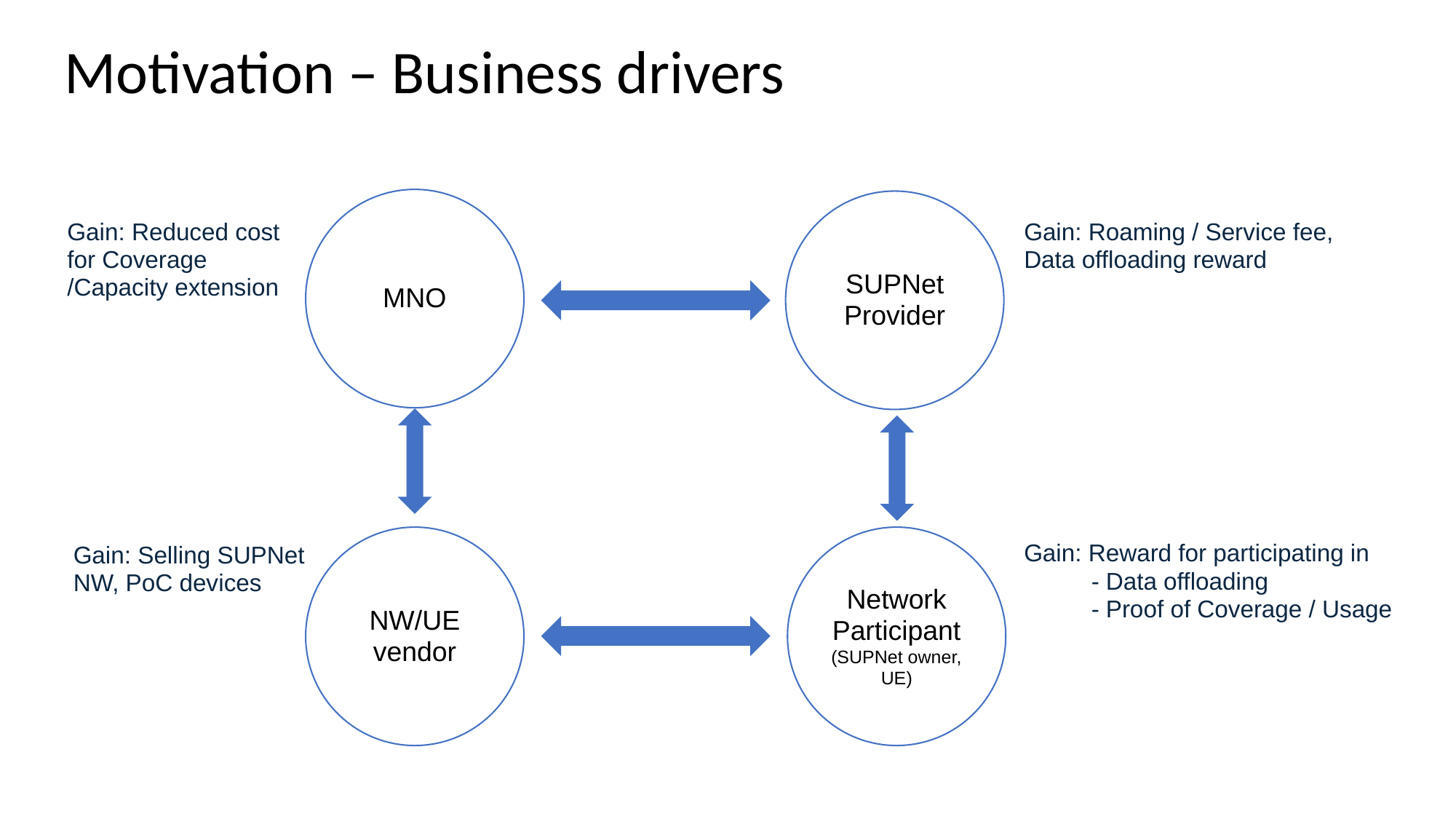

# Motivation – Business drivers
MNO
SUPNet
Provider
Gain: Reduced cost for Coverage /Capacity extension
Gain: Roaming / Service fee, Data offloading reward

NW/UE vendor
Network Participant
(SUPNet owner, UE)
Gain: Reward for participating in
          - Data offloading
          - Proof of Coverage / Usage
Gain: Selling SUPNet NW, PoC devices